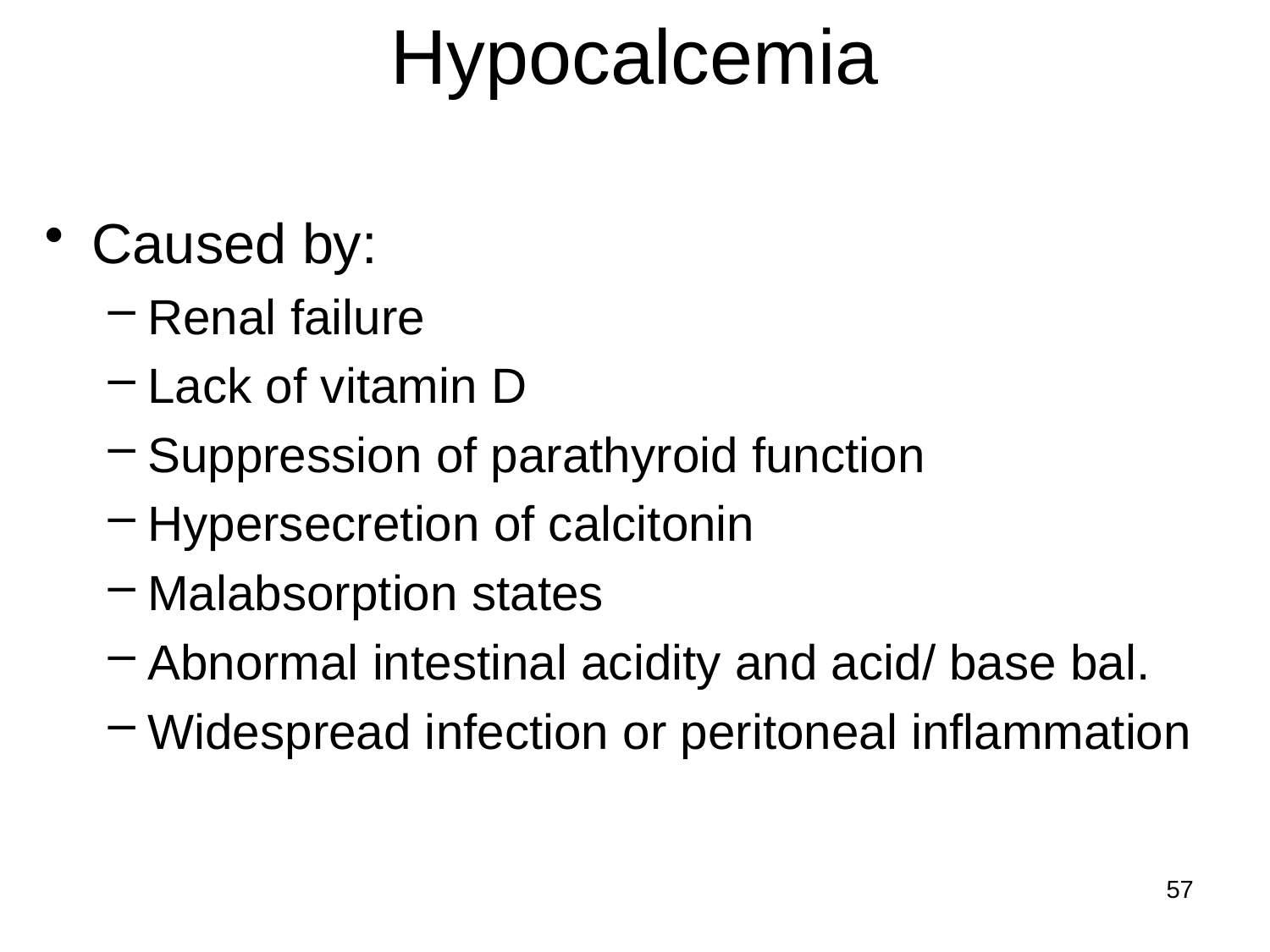

# Hypocalcemia
Caused by:
Renal failure
Lack of vitamin D
Suppression of parathyroid function
Hypersecretion of calcitonin
Malabsorption states
Abnormal intestinal acidity and acid/ base bal.
Widespread infection or peritoneal inflammation
57